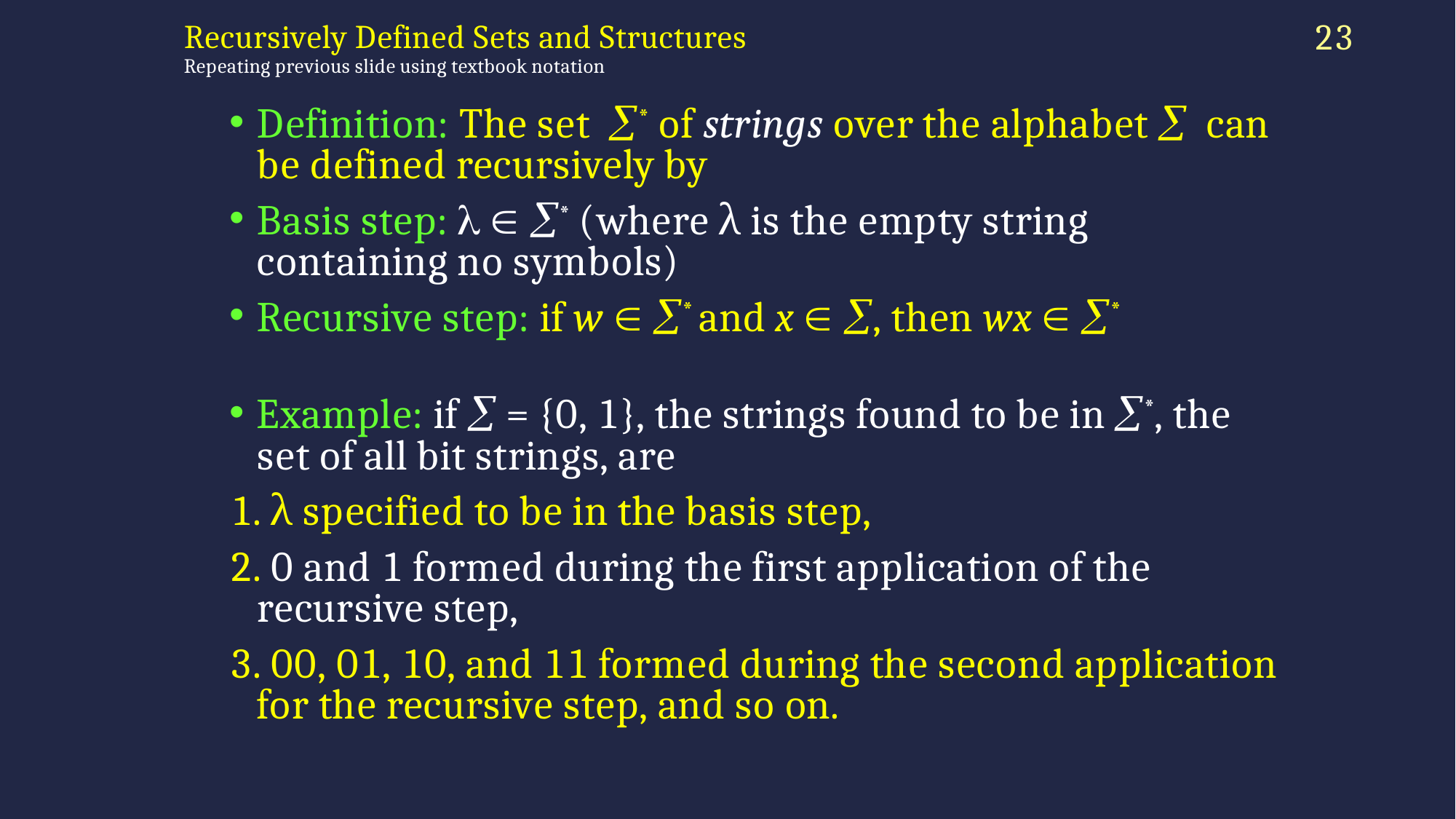

# Recursively Defined Sets and Structures Repeating previous slide using textbook notation
23
Definition: The set  ∑* of strings over the alphabet ∑  can be defined recursively by
Basis step: λ ∈ ∑* (where λ is the empty string  containing no symbols)
Recursive step: if w ∈ ∑* and x ∈ ∑, then wx ∈ ∑*

Example: if ∑ = {0, 1}, the strings found to be in ∑*, the set of all bit strings, are
 λ specified to be in the basis step,
 0 and 1 formed during the first application of the recursive step,
 00, 01, 10, and 11 formed during the second application for the recursive step, and so on.